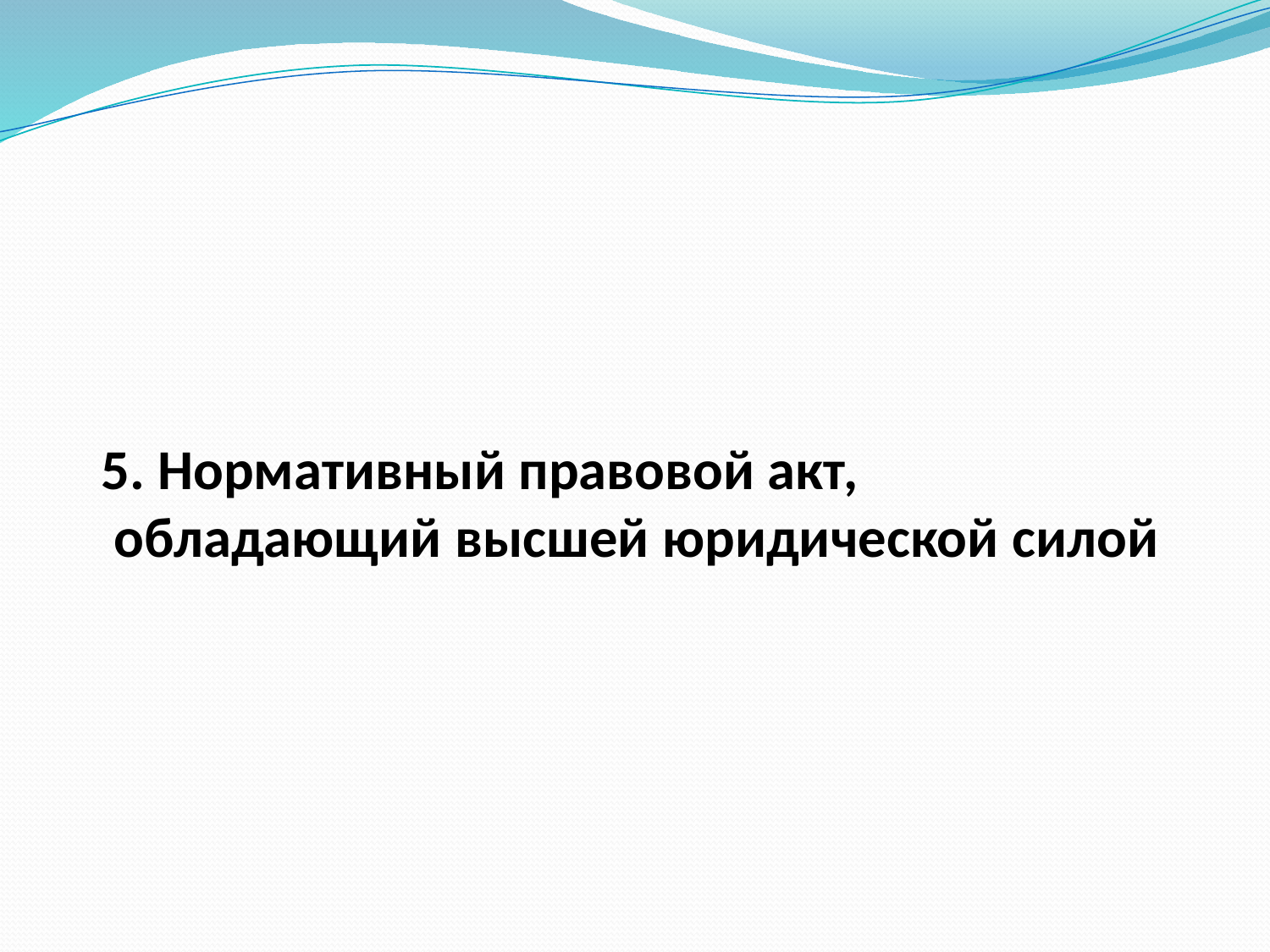

#

  5. Нормативный правовой акт, обладающий высшей юридической силой